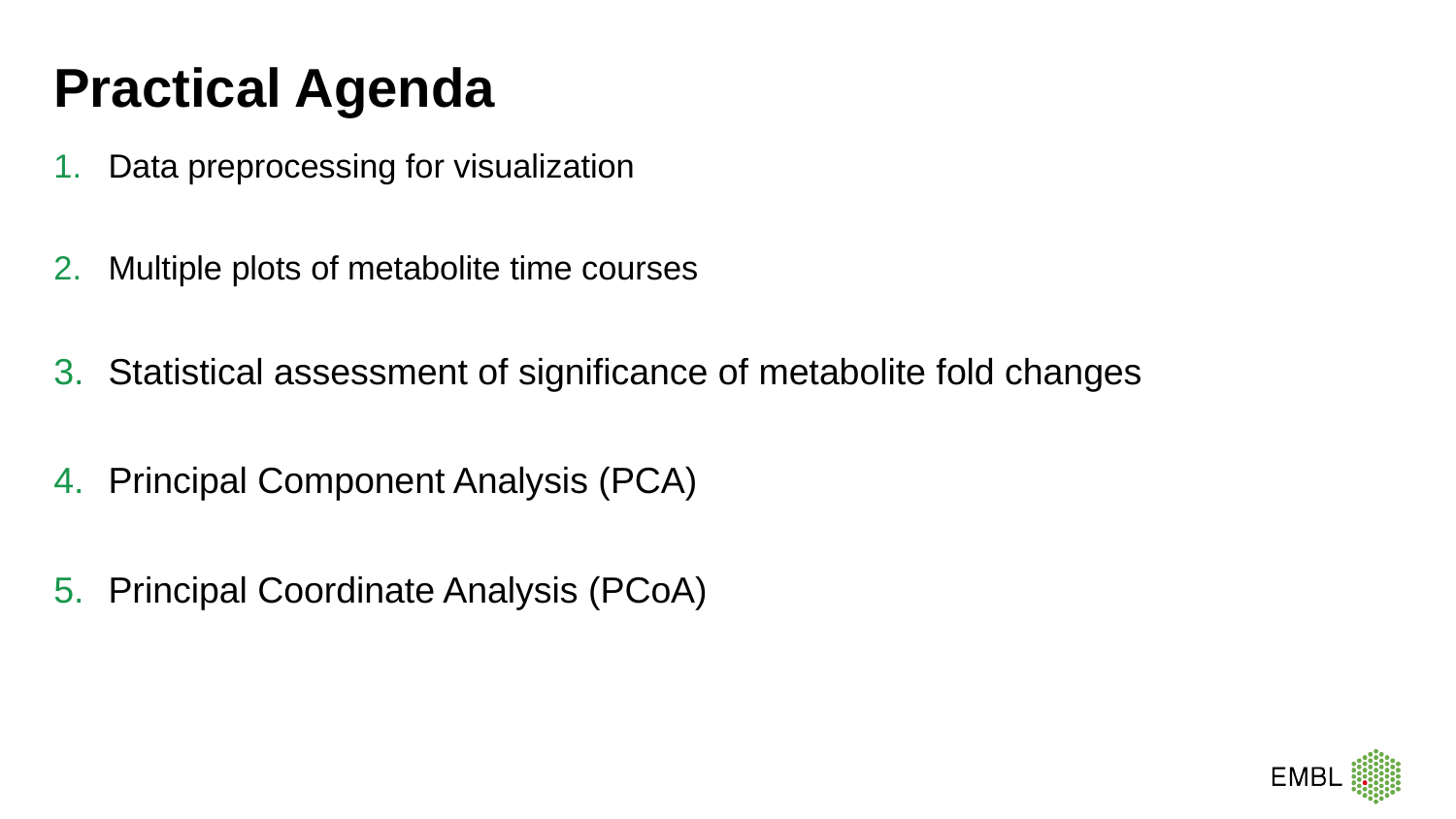

# Practical Agenda
Data preprocessing for visualization

Multiple plots of metabolite time courses

Statistical assessment of significance of metabolite fold changes

Principal Component Analysis (PCA)

Principal Coordinate Analysis (PCoA)